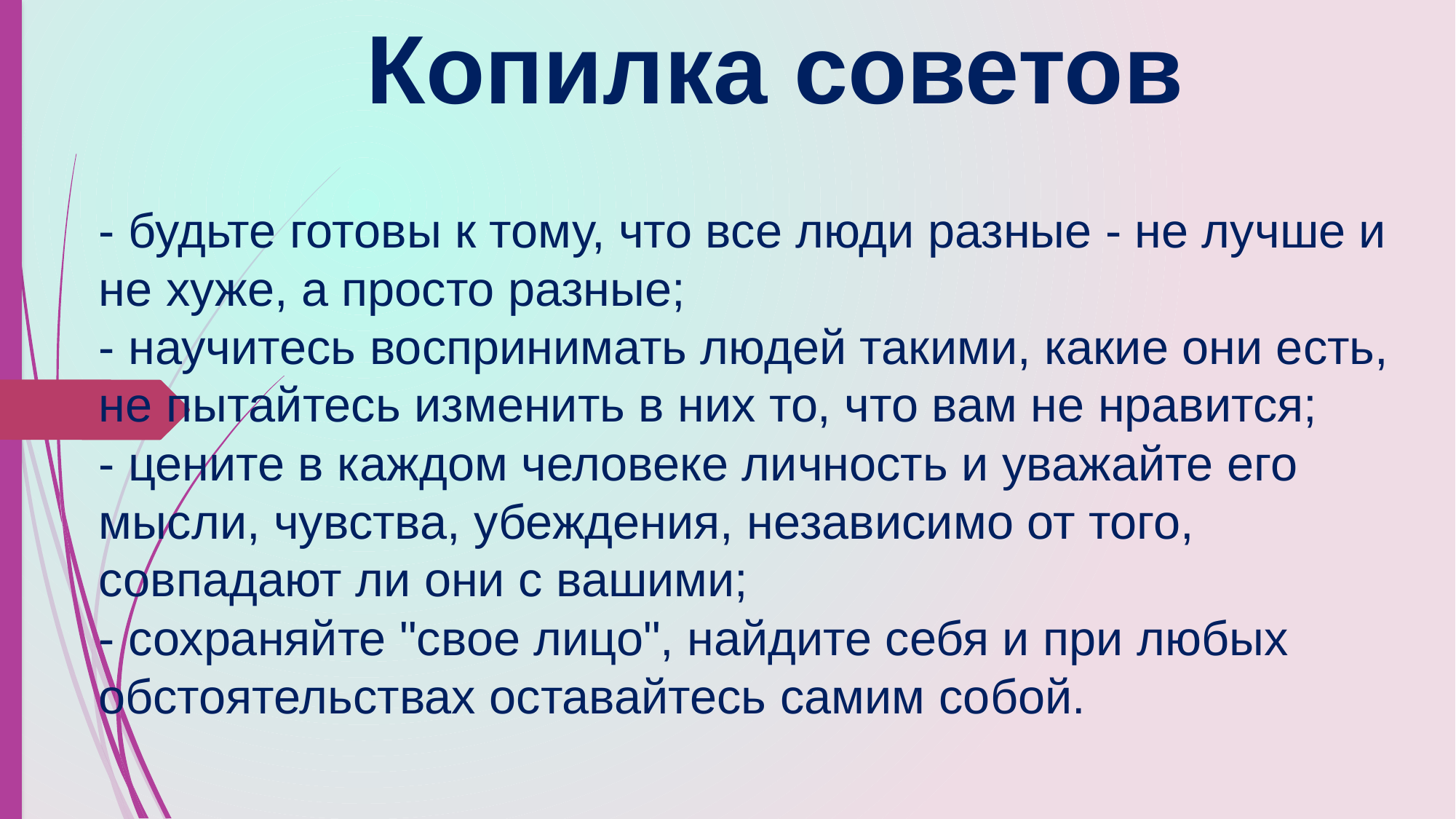

# Копилка советов
- будьте готовы к тому, что все люди разные - не лучше и не хуже, а просто разные;
- научитесь воспринимать людей такими, какие они есть, не пытайтесь изменить в них то, что вам не нравится;
- цените в каждом человеке личность и уважайте его мысли, чувства, убеждения, независимо от того, совпадают ли они с вашими;
- сохраняйте "свое лицо", найдите себя и при любых обстоятельствах оставайтесь самим собой.